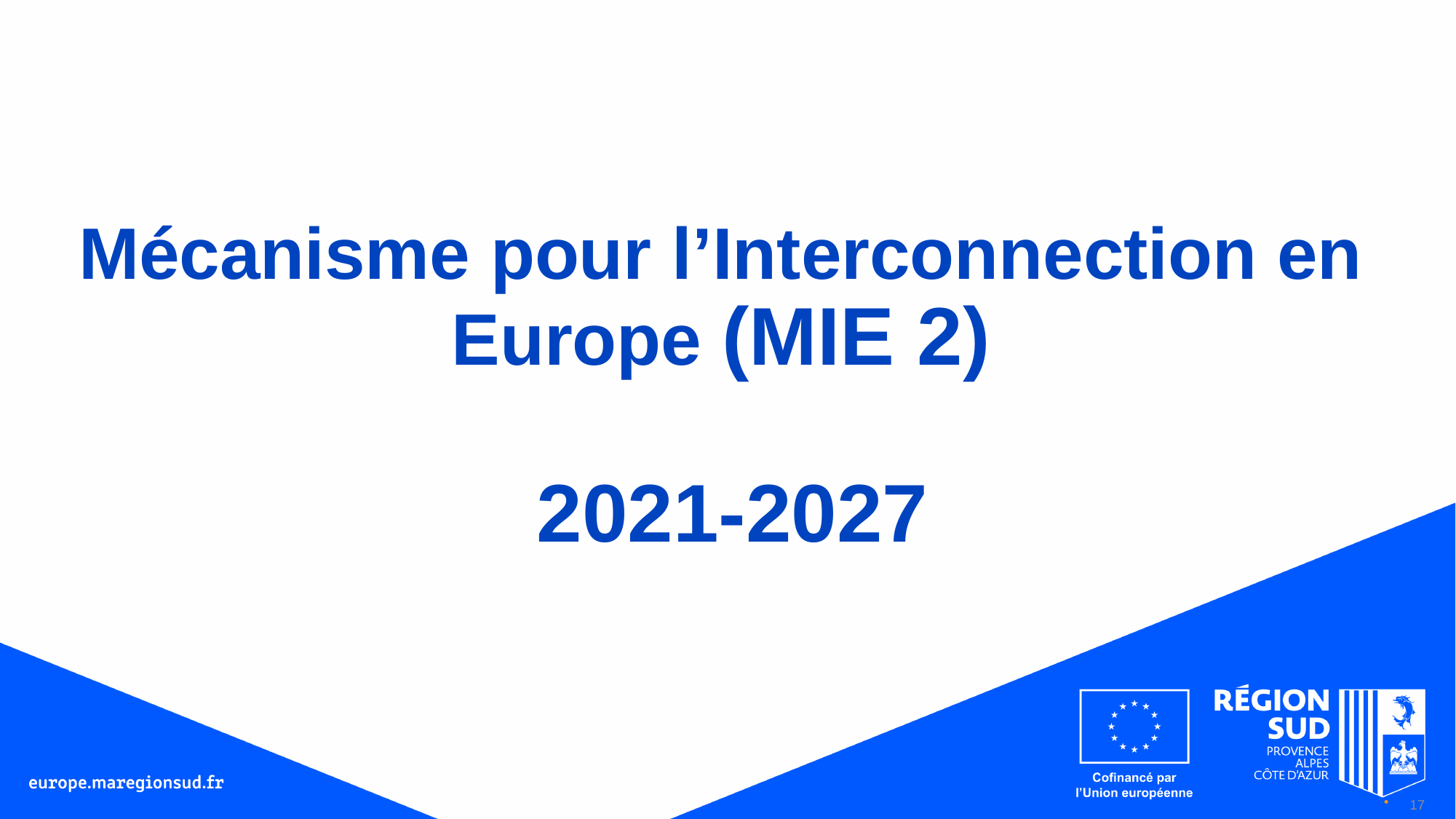

Mécanisme pour l’Interconnection en Europe (MIE 2)

 2021-2027
17